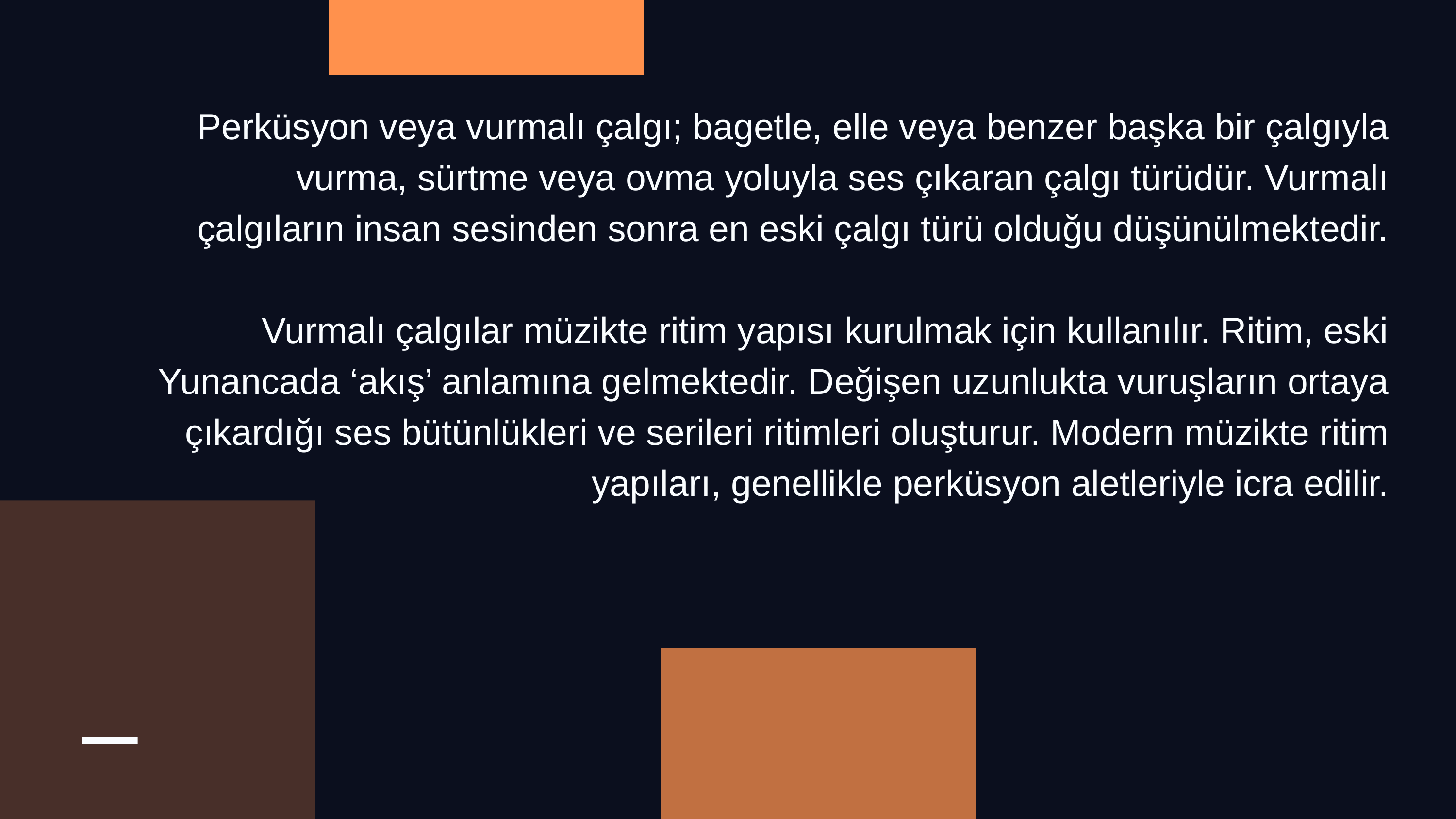

Perküsyon veya vurmalı çalgı; bagetle, elle veya benzer başka bir çalgıyla vurma, sürtme veya ovma yoluyla ses çıkaran çalgı türüdür. Vurmalı çalgıların insan sesinden sonra en eski çalgı türü olduğu düşünülmektedir.

Vurmalı çalgılar müzikte ritim yapısı kurulmak için kullanılır. Ritim, eski Yunancada ‘akış’ anlamına gelmektedir. Değişen uzunlukta vuruşların ortaya çıkardığı ses bütünlükleri ve serileri ritimleri oluşturur. Modern müzikte ritim yapıları, genellikle perküsyon aletleriyle icra edilir.